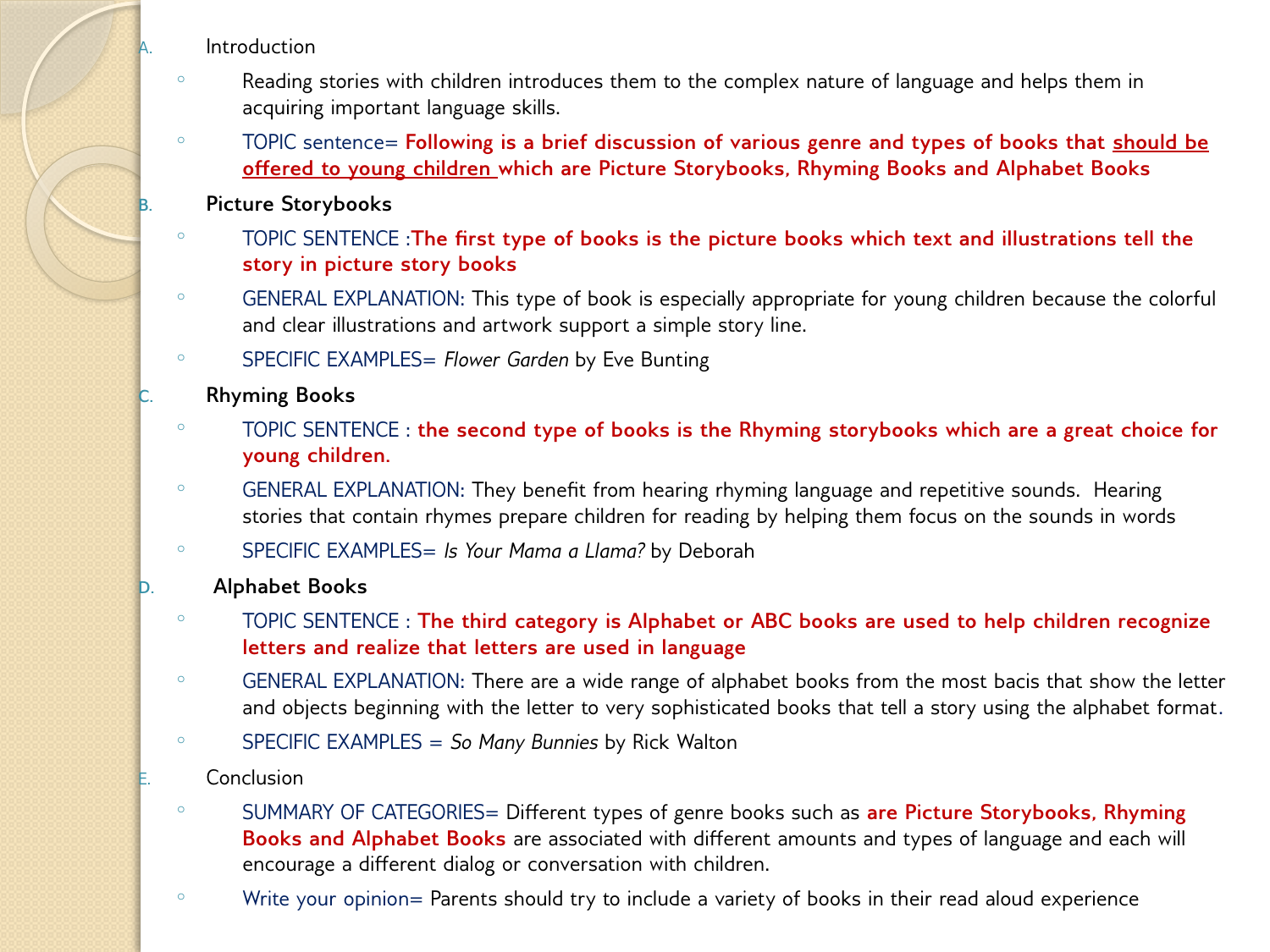

Introduction
Reading stories with children introduces them to the complex nature of language and helps them in acquiring important language skills.
TOPIC sentence= Following is a brief discussion of various genre and types of books that should be offered to young children which are Picture Storybooks, Rhyming Books and Alphabet Books
Picture Storybooks
TOPIC SENTENCE :The first type of books is the picture books which text and illustrations tell the story in picture story books
GENERAL EXPLANATION: This type of book is especially appropriate for young children because the colorful and clear illustrations and artwork support a simple story line.
SPECIFIC EXAMPLES= Flower Garden by Eve Bunting
Rhyming Books
TOPIC SENTENCE : the second type of books is the Rhyming storybooks which are a great choice for young children.
GENERAL EXPLANATION: They benefit from hearing rhyming language and repetitive sounds.  Hearing stories that contain rhymes prepare children for reading by helping them focus on the sounds in words
SPECIFIC EXAMPLES= Is Your Mama a Llama? by Deborah
 Alphabet Books
TOPIC SENTENCE : The third category is Alphabet or ABC books are used to help children recognize letters and realize that letters are used in language
GENERAL EXPLANATION: There are a wide range of alphabet books from the most bacis that show the letter and objects beginning with the letter to very sophisticated books that tell a story using the alphabet format.
SPECIFIC EXAMPLES = So Many Bunnies by Rick Walton
Conclusion
SUMMARY OF CATEGORIES= Different types of genre books such as are Picture Storybooks, Rhyming Books and Alphabet Books are associated with different amounts and types of language and each will encourage a different dialog or conversation with children.
Write your opinion= Parents should try to include a variety of books in their read aloud experience